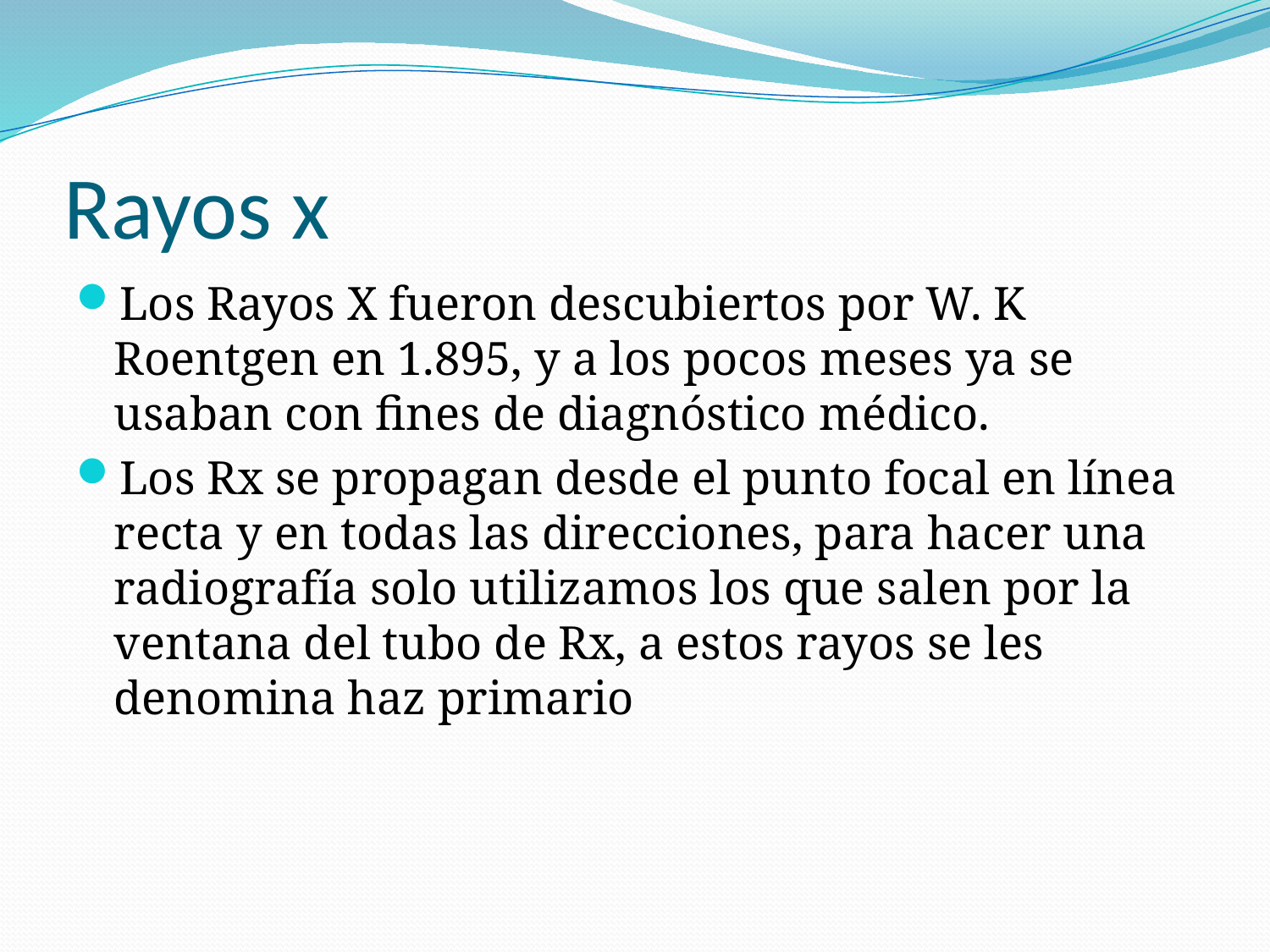

# Rayos x
Los Rayos X fueron descubiertos por W. K Roentgen en 1.895, y a los pocos meses ya se usaban con fines de diagnóstico médico.
Los Rx se propagan desde el punto focal en línea recta y en todas las direcciones, para hacer una radiografía solo utilizamos los que salen por la ventana del tubo de Rx, a estos rayos se les denomina haz primario